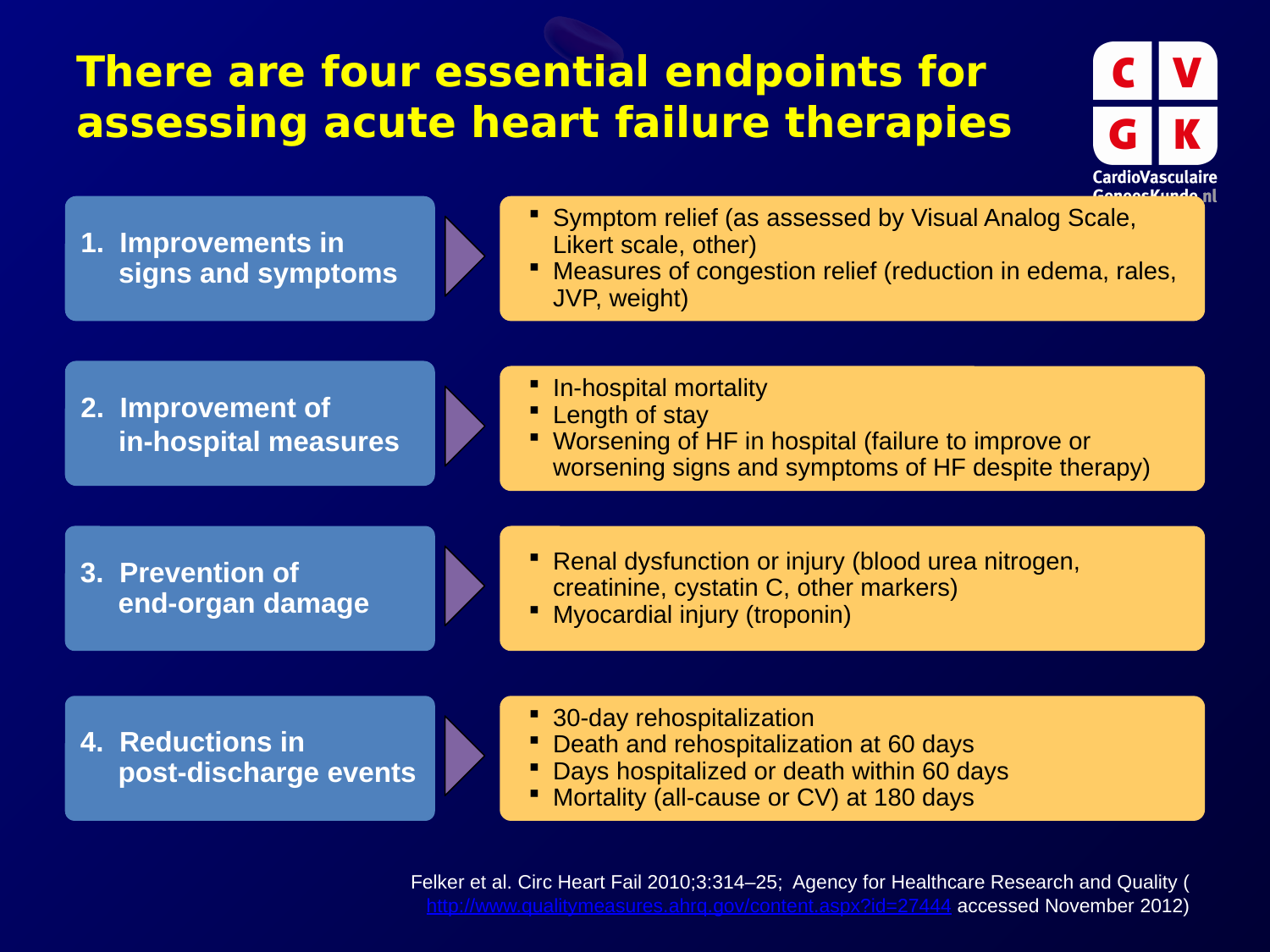

# There are four essential endpoints for assessing acute heart failure therapies
1.  Improvements in
signs and symptoms
Symptom relief (as assessed by Visual Analog Scale,
Likert scale, other)
Measures of congestion relief (reduction in edema, rales,
JVP, weight)

2.  Improvement of
in-hospital measures
In-hospital mortality
Length of stay
Worsening of HF in hospital (failure to improve or
worsening signs and symptoms of HF despite therapy)

3.  Prevention of
end-organ damage
Renal dysfunction or injury (blood urea nitrogen,
creatinine, cystatin C, other markers)
Myocardial injury (troponin)

4.  Reductions in
post-discharge events
30-day rehospitalization
Death and rehospitalization at 60 days
Days hospitalized or death within 60 days
Mortality (all-cause or CV) at 180 days

Felker et al. Circ Heart Fail 2010;3:314–25;  Agency for Healthcare Research and Quality (http://www.qualitymeasures.ahrq.gov/content.aspx?id=27444 accessed November 2012)